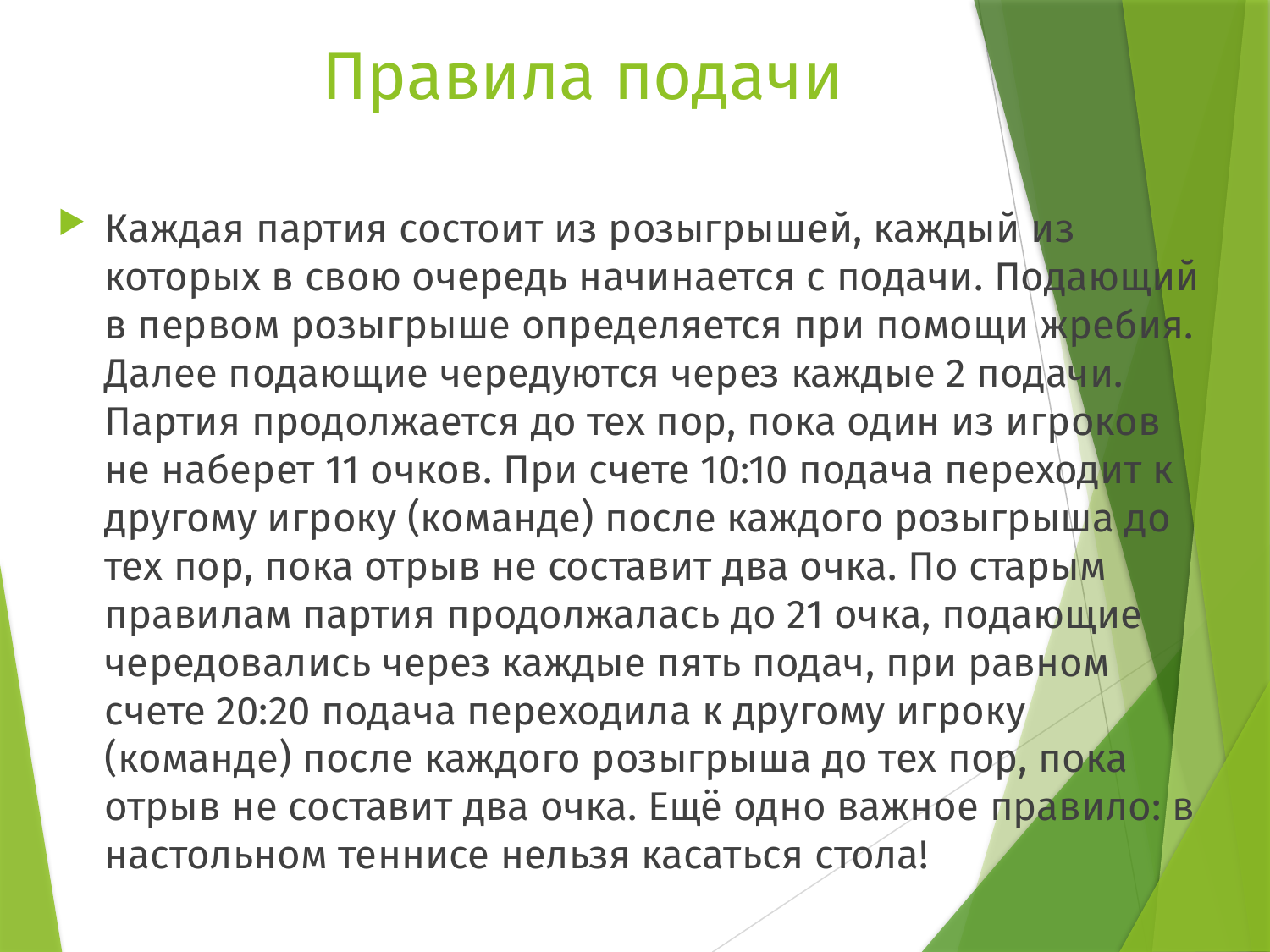

# Правила подачи
Каждая партия состоит из розыгрышей, каждый из которых в свою очередь начинается с подачи. Подающий в первом розыгрыше определяется при помощи жребия. Далее подающие чередуются через каждые 2 подачи. Партия продолжается до тех пор, пока один из игроков не наберет 11 очков. При счете 10:10 подача переходит к другому игроку (команде) после каждого розыгрыша до тех пор, пока отрыв не составит два очка. По старым правилам партия продолжалась до 21 очка, подающие чередовались через каждые пять подач, при равном счете 20:20 подача переходила к другому игроку (команде) после каждого розыгрыша до тех пор, пока отрыв не составит два очка. Ещё одно важное правило: в настольном теннисе нельзя касаться стола!